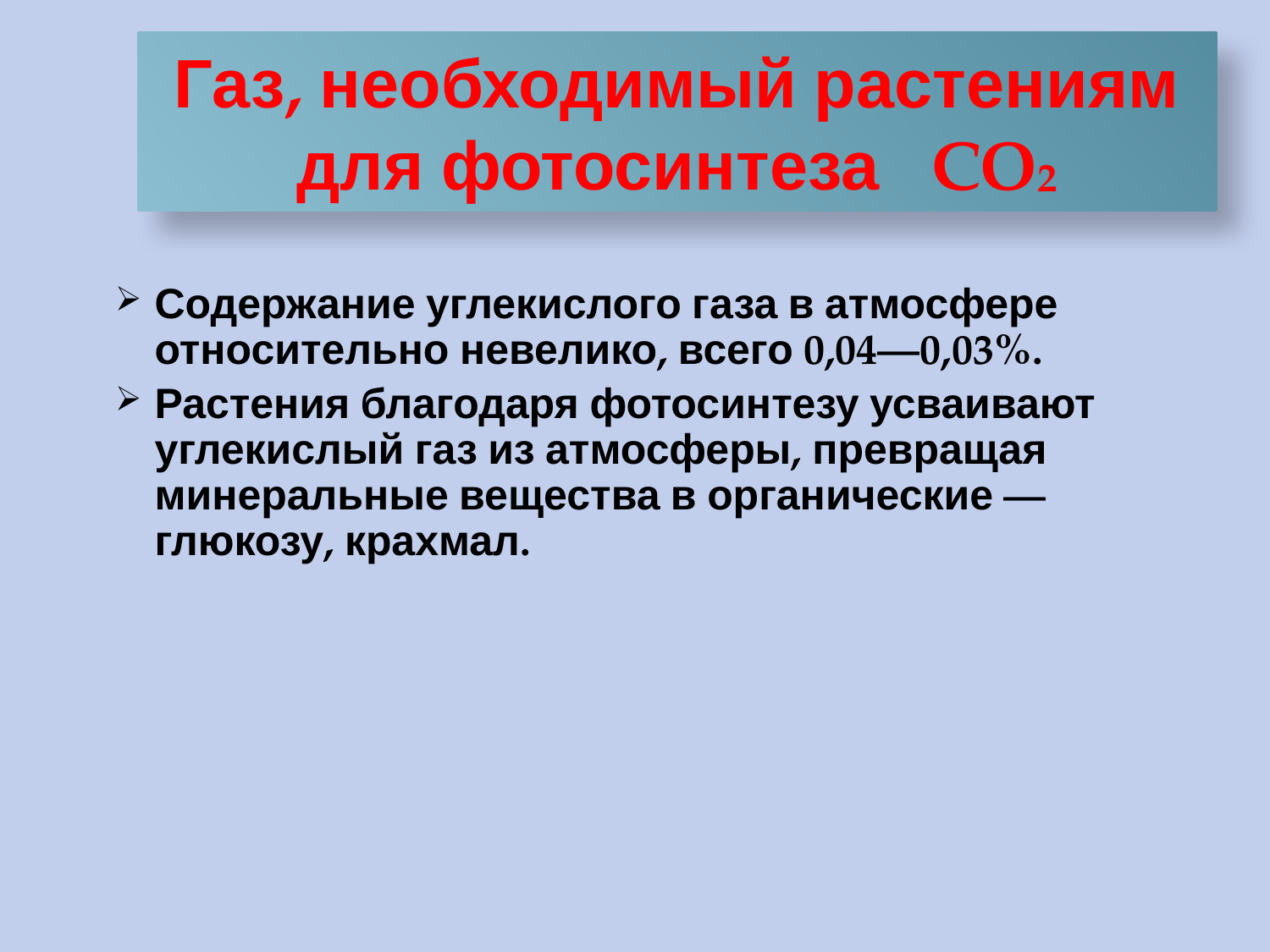

# Газ, необходимый растениям для фотосинтеза   CO2
Содержание углекислого газа в атмосфере относительно невелико, всего 0,04—0,03%.
Растения благодаря фотосинтезу усваивают углекислый газ из атмосферы, превращая минеральные вещества в органические — глюкозу, крахмал.